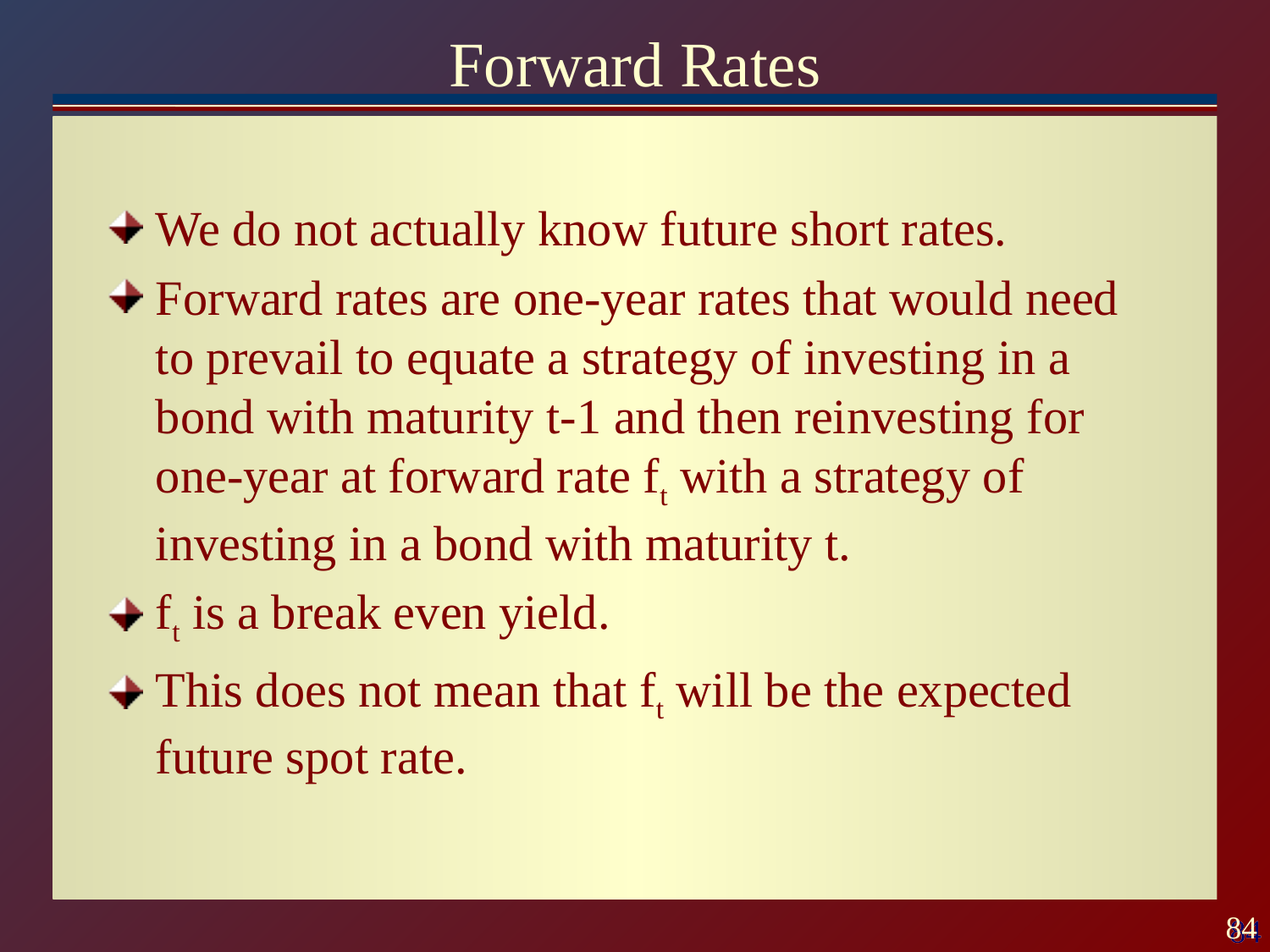

# Forward Rates
We do not actually know future short rates.
Forward rates are one-year rates that would need to prevail to equate a strategy of investing in a bond with maturity t-1 and then reinvesting for one-year at forward rate ft with a strategy of investing in a bond with maturity t.
ft is a break even yield.
This does not mean that ft will be the expected future spot rate.